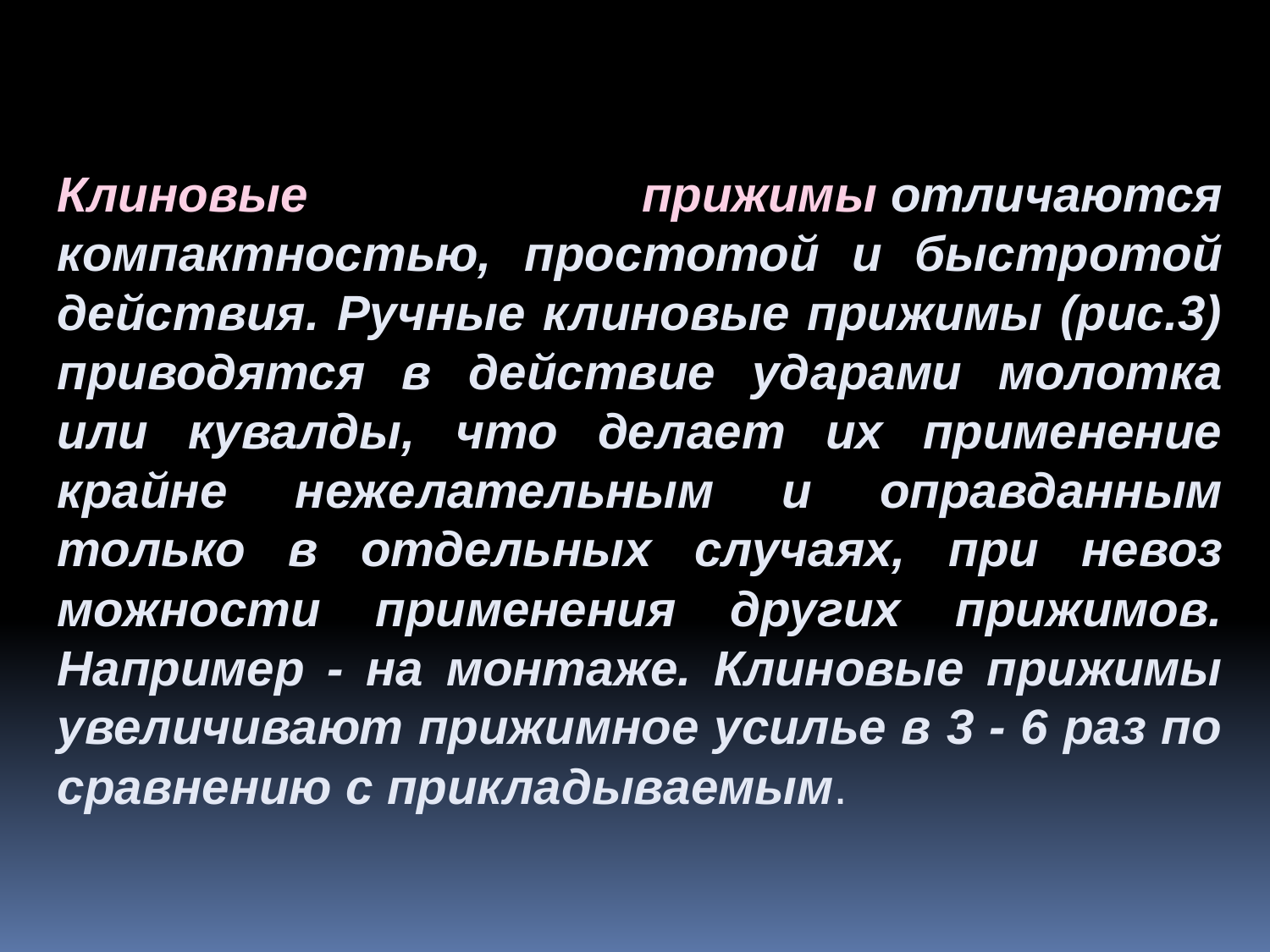

Клиновые прижимы отли­чаются компактностью, про­стотой и быстротой действия. Ручные клиновые прижимы (рис.3) приводятся в действие уда­рами молотка или кувалды, что делает их применение крайне неже­лательным и оправданным только в отдельных случаях, при невоз­можности применения других прижимов. Например - на монтаже. Клиновые прижимы увеличивают прижимное усилье в 3 - 6 раз по сравнению с прикладываемым.